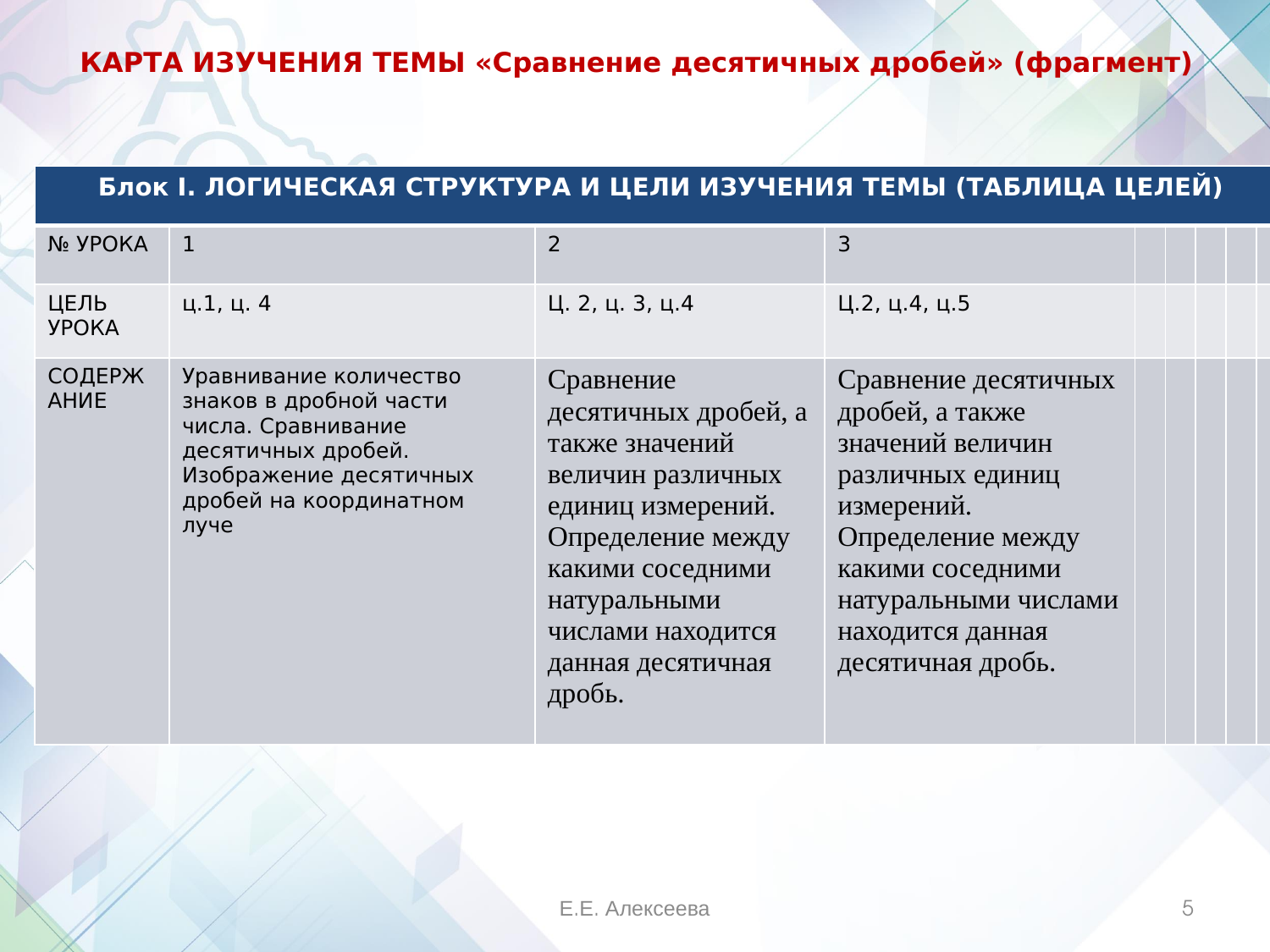

# КАРТА ИЗУЧЕНИЯ ТЕМЫ «Сравнение десятичных дробей» (фрагмент)
| Блок I. ЛОГИЧЕСКАЯ СТРУКТУРА И ЦЕЛИ ИЗУЧЕНИЯ ТЕМЫ (ТАБЛИЦА ЦЕЛЕЙ) |  |  |  |  |  |  |  |  |
| --- | --- | --- | --- | --- | --- | --- | --- | --- |
| № УРОКА | 1 | 2 | 3 |  |  |  |  |  |
| ЦЕЛЬ УРОКА | ц.1, ц. 4 | Ц. 2, ц. 3, ц.4 | Ц.2, ц.4, ц.5 |  |  |  |  |  |
| СОДЕРЖАНИЕ | Уравнивание количество знаков в дробной части числа. Сравнивание десятичных дробей. Изображение десятичных дробей на координатном луче | Сравнение десятичных дробей, а также значений величин различных единиц измерений. Определение между какими соседними натуральными числами находится данная десятичная дробь. | Сравнение десятичных дробей, а также значений величин различных единиц измерений. Определение между какими соседними натуральными числами находится данная десятичная дробь. |  |  |  |  |  |
Е.Е. Алексеева
5